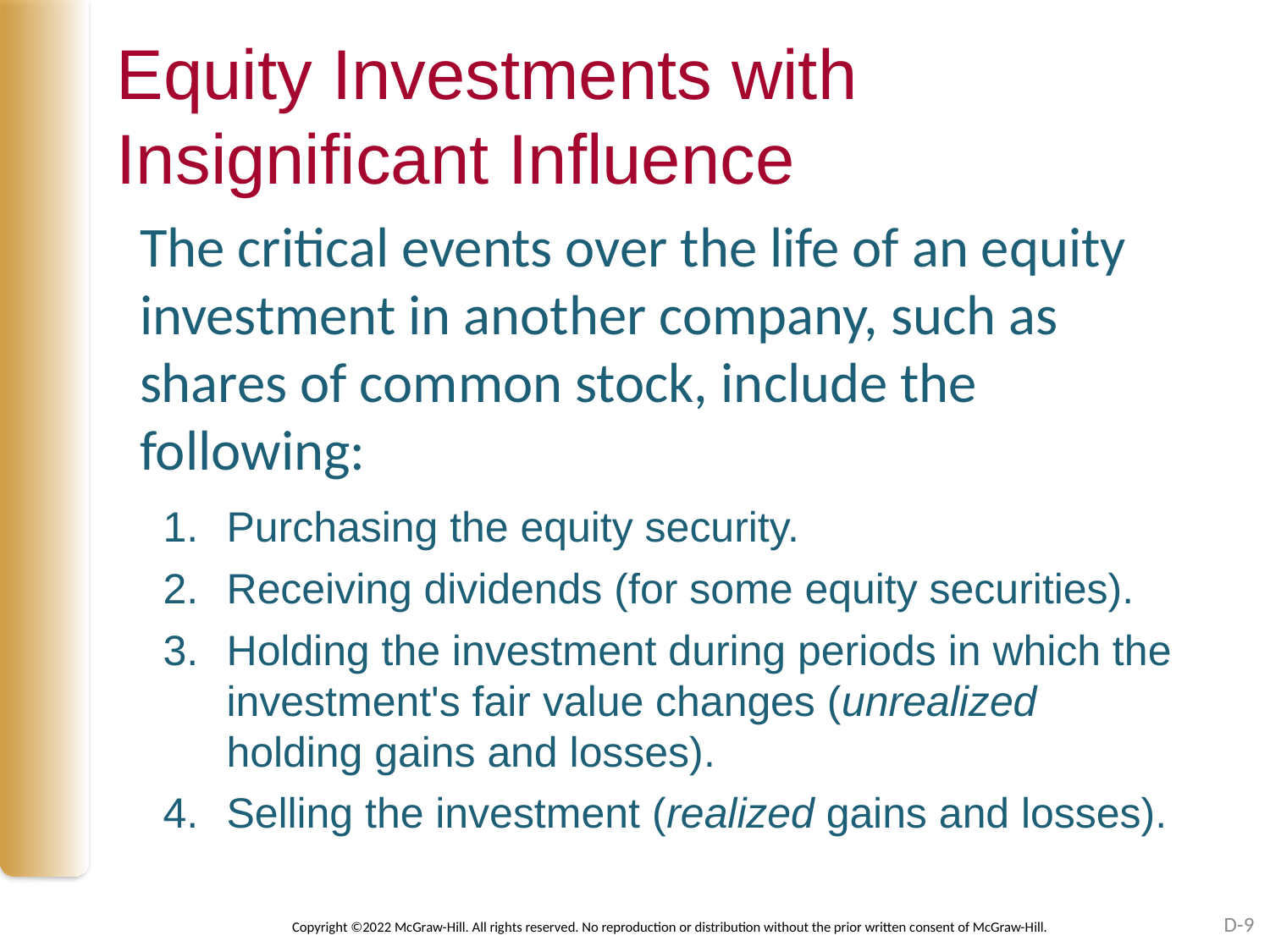

# Equity Investments with Insignificant Influence
The critical events over the life of an equity investment in another company, such as shares of common stock, include the following:

Purchasing the equity security.
Receiving dividends (for some equity securities).
Holding the investment during periods in which the investment's fair value changes (unrealized holding gains and losses).
Selling the investment (realized gains and losses).
D-9
Copyright ©2022 McGraw-Hill. All rights reserved. No reproduction or distribution without the prior written consent of McGraw-Hill.